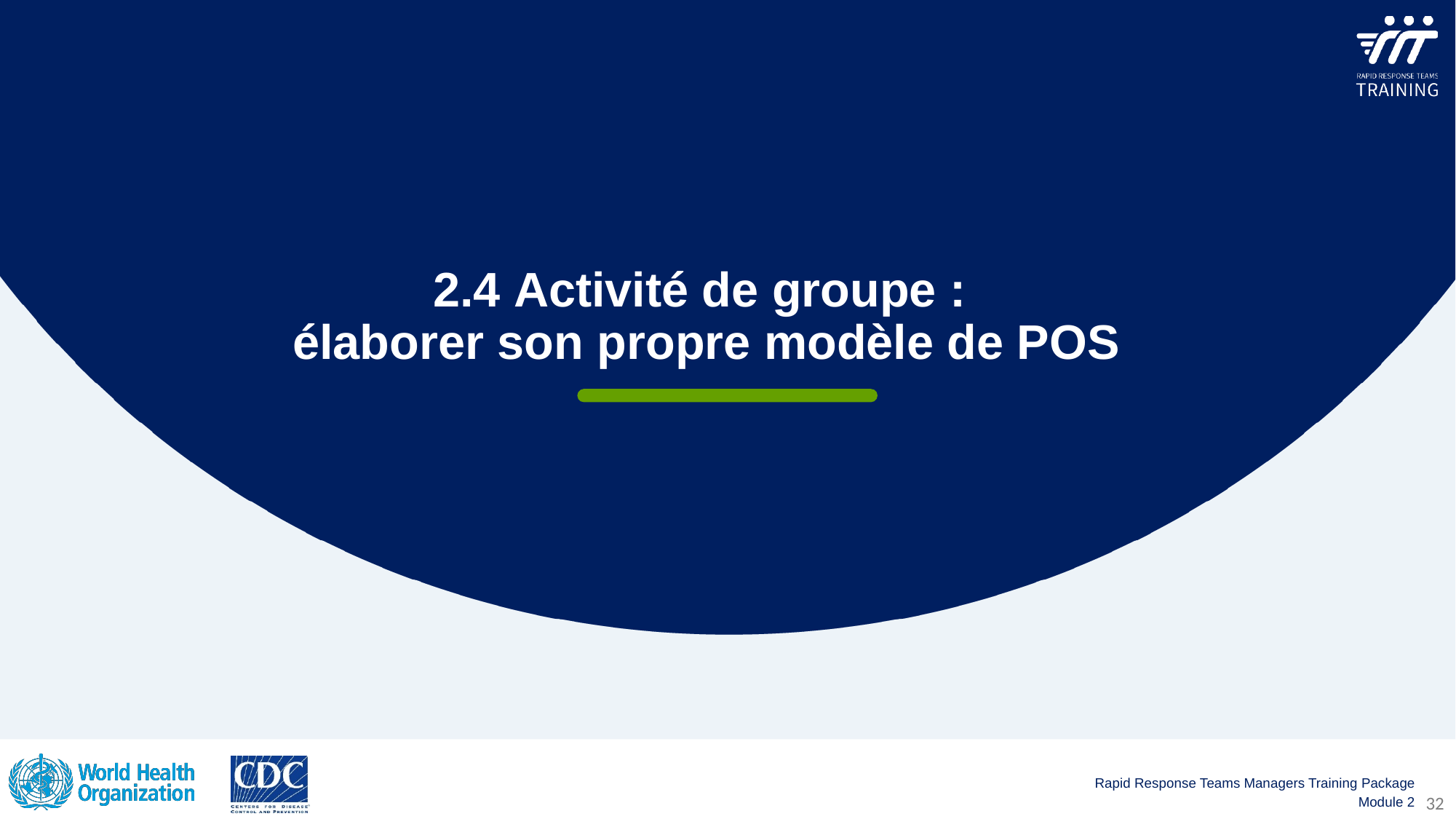

2.4 Activité de groupe :
élaborer son propre modèle de POS
32